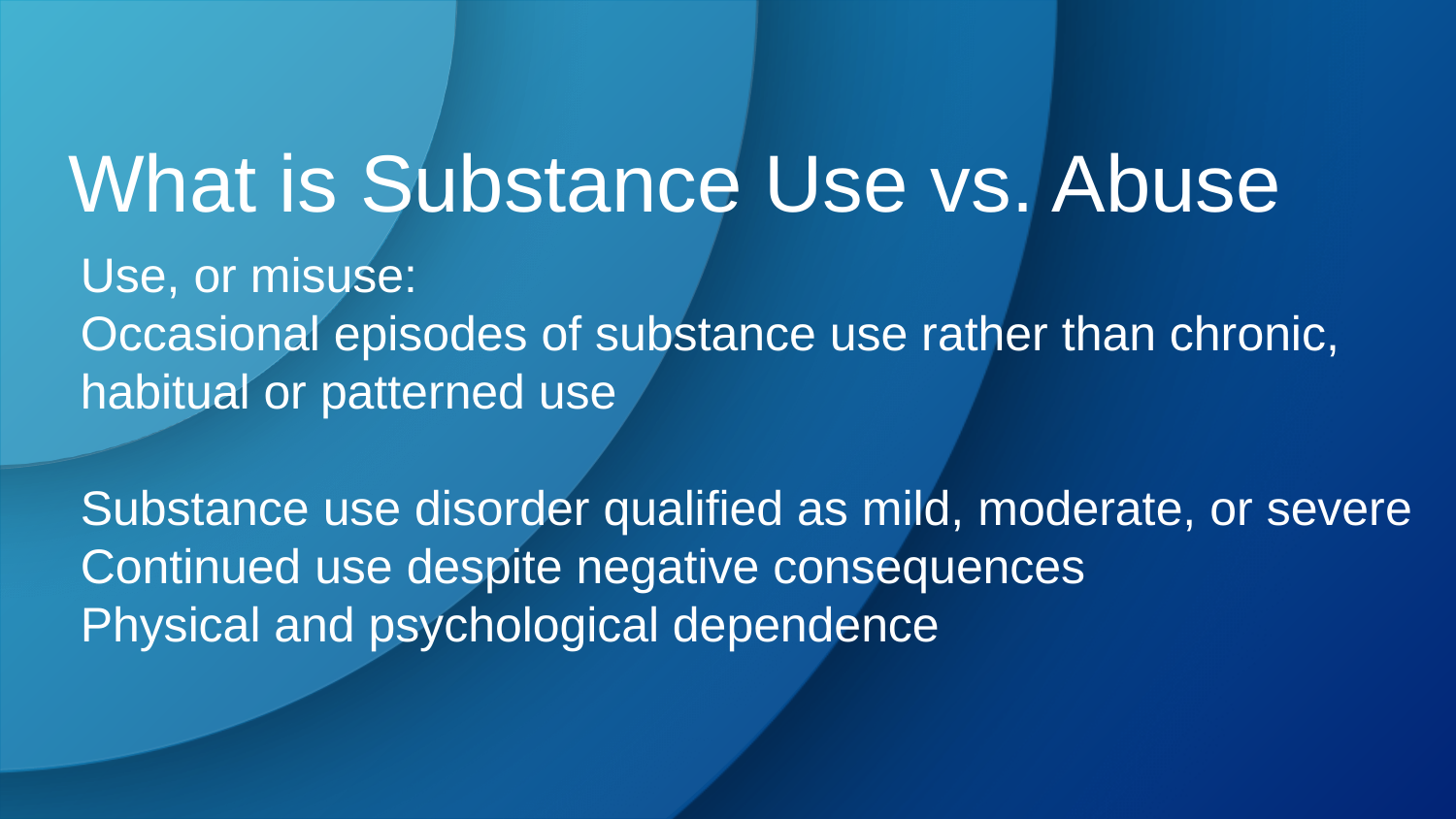

What is Substance Use vs. Abuse
Use, or misuse:
Occasional episodes of substance use rather than chronic, habitual or patterned use

Substance use disorder qualified as mild, moderate, or severe
Continued use despite negative consequences
Physical and psychological dependence